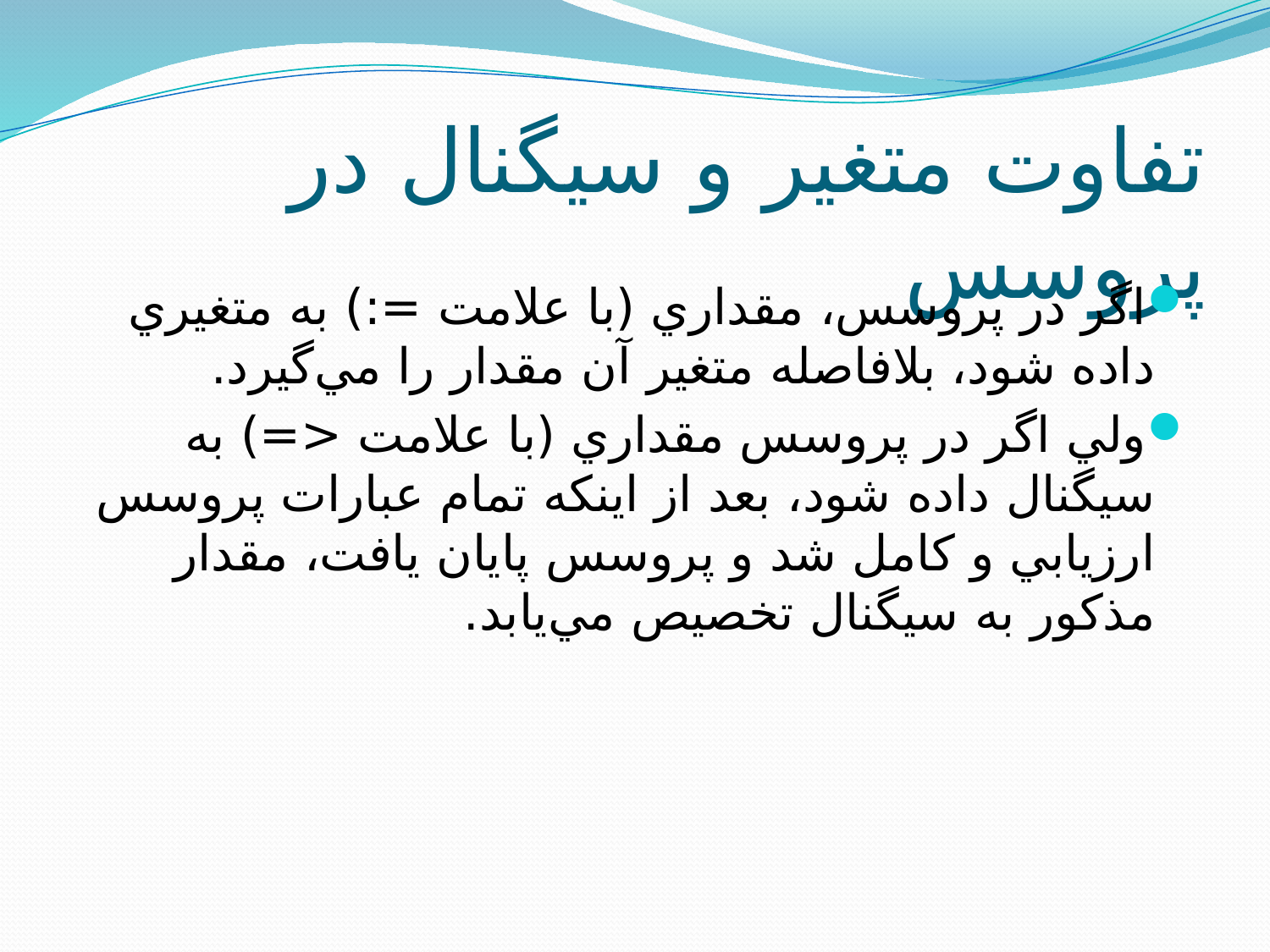

# تفاوت متغير و سيگنال در پروسس
اگر در پروسس، مقداري (با علامت =:) به متغيري داده شود، بلافاصله متغير آن مقدار را مي‌گيرد.
ولي اگر در پروسس مقداري (با علامت <=) به سيگنال داده شود، بعد از اينکه تمام عبارات پروسس ارزيابي و کامل شد و پروسس پايان يافت، مقدار مذکور به سيگنال تخصيص مي‌يابد.